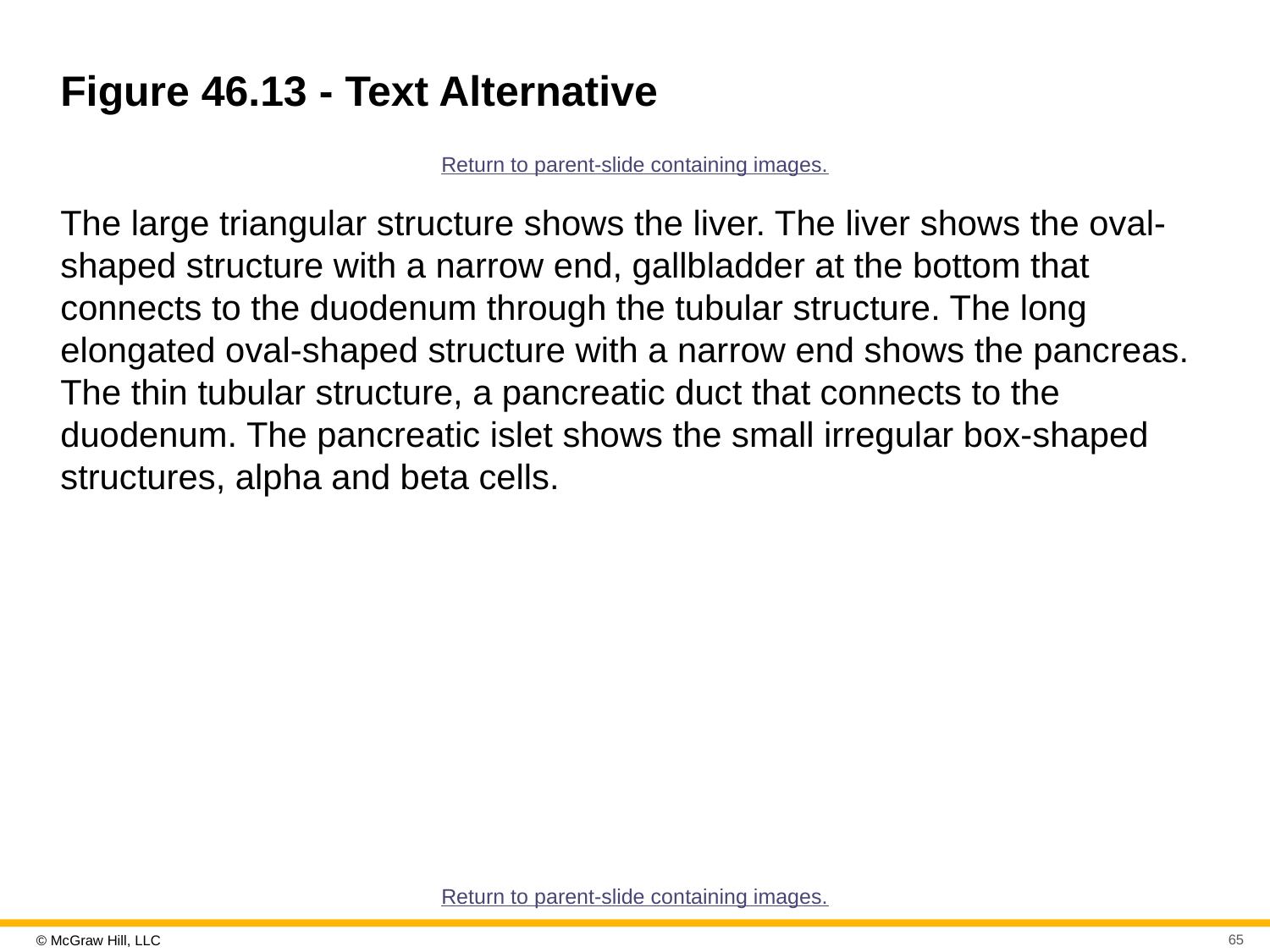

# Figure 46.13 - Text Alternative
Return to parent-slide containing images.
The large triangular structure shows the liver. The liver shows the oval-shaped structure with a narrow end, gallbladder at the bottom that connects to the duodenum through the tubular structure. The long elongated oval-shaped structure with a narrow end shows the pancreas. The thin tubular structure, a pancreatic duct that connects to the duodenum. The pancreatic islet shows the small irregular box-shaped structures, alpha and beta cells.
Return to parent-slide containing images.
65